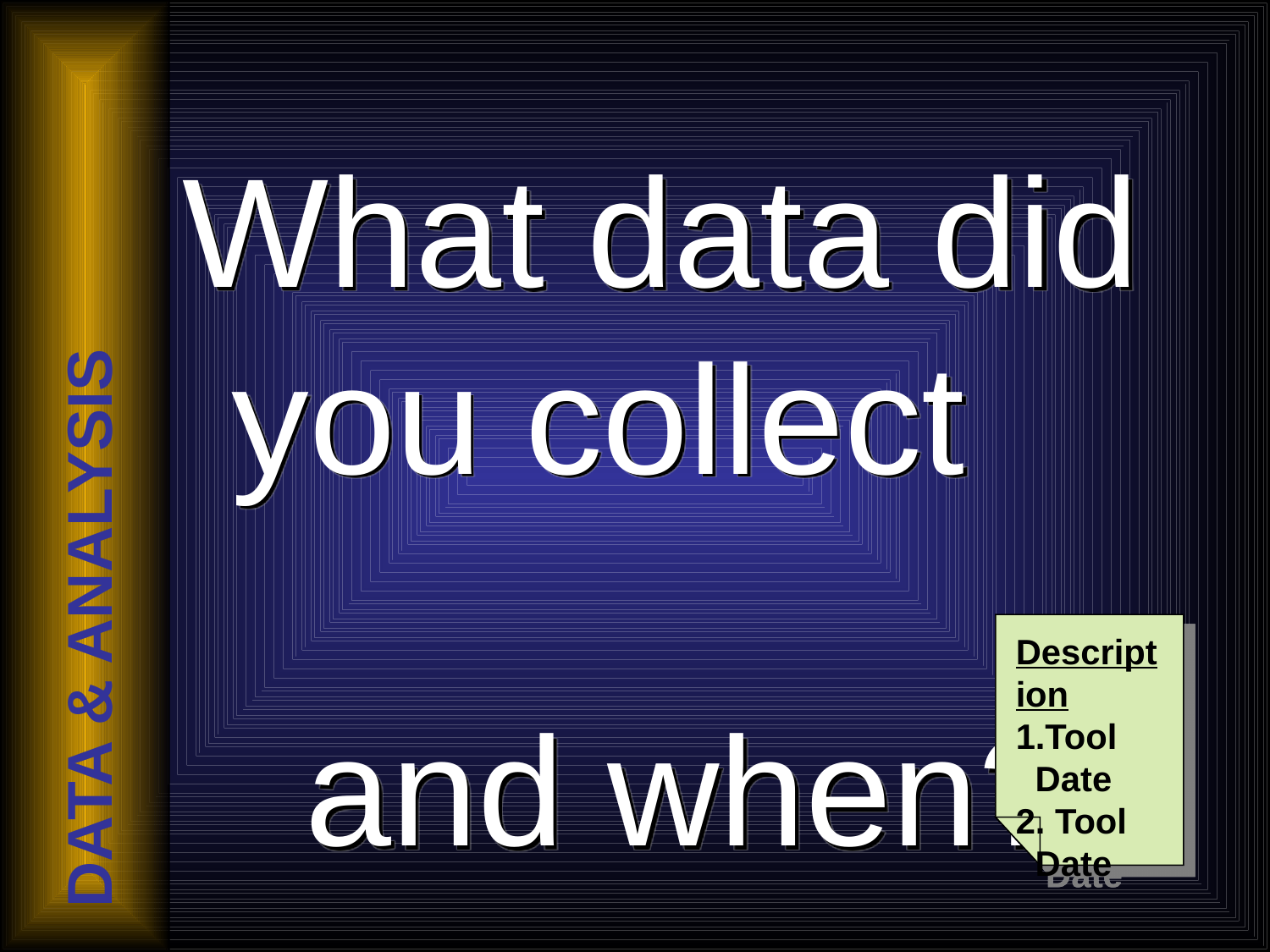

What data did you collect                      and when?
DATA & ANALYSIS
Description
1.Tool
  Date
2. Tool
  Date